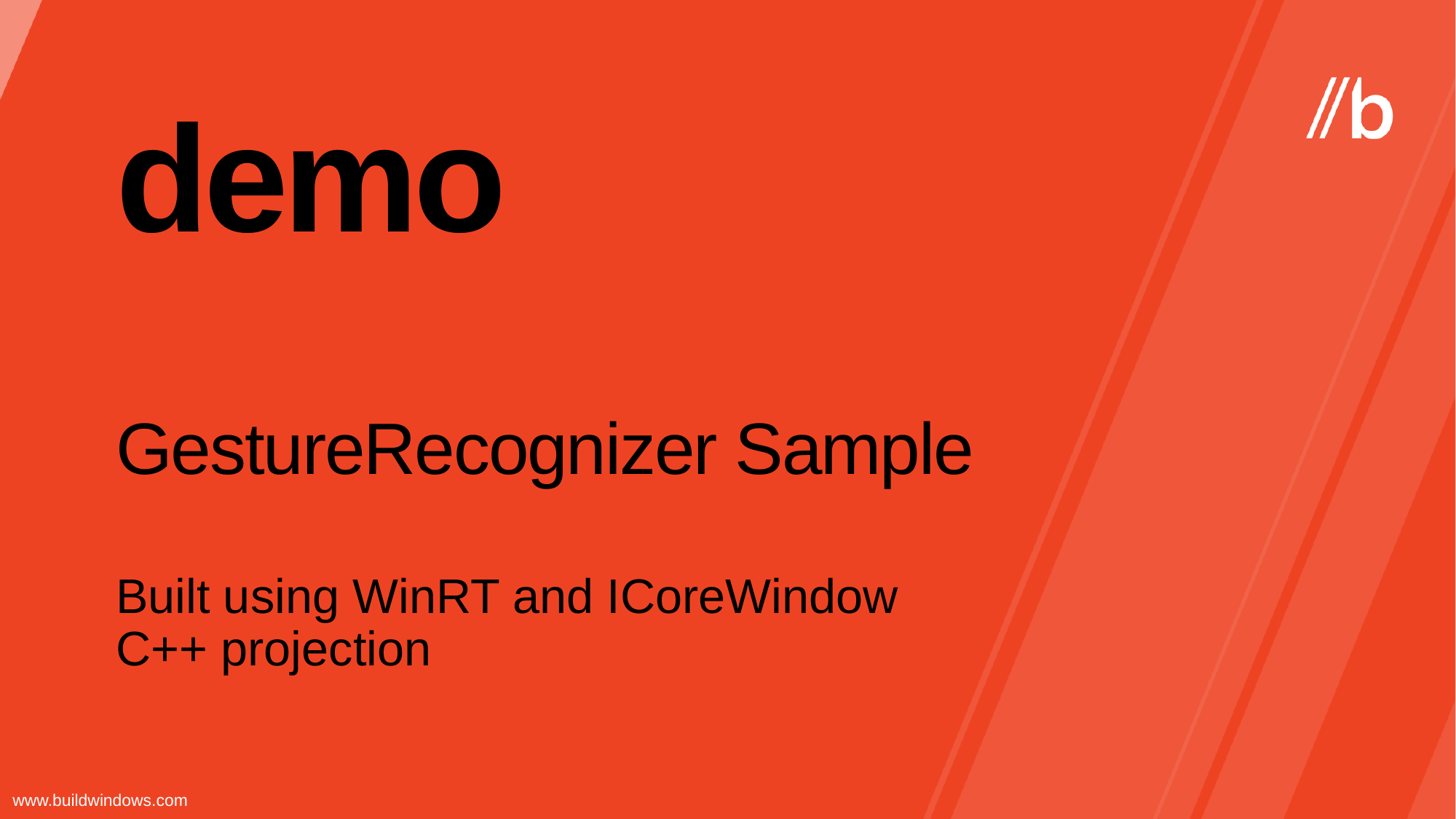

demo
# GestureRecognizer Sample
Built using WinRT and ICoreWindow
C++ projection